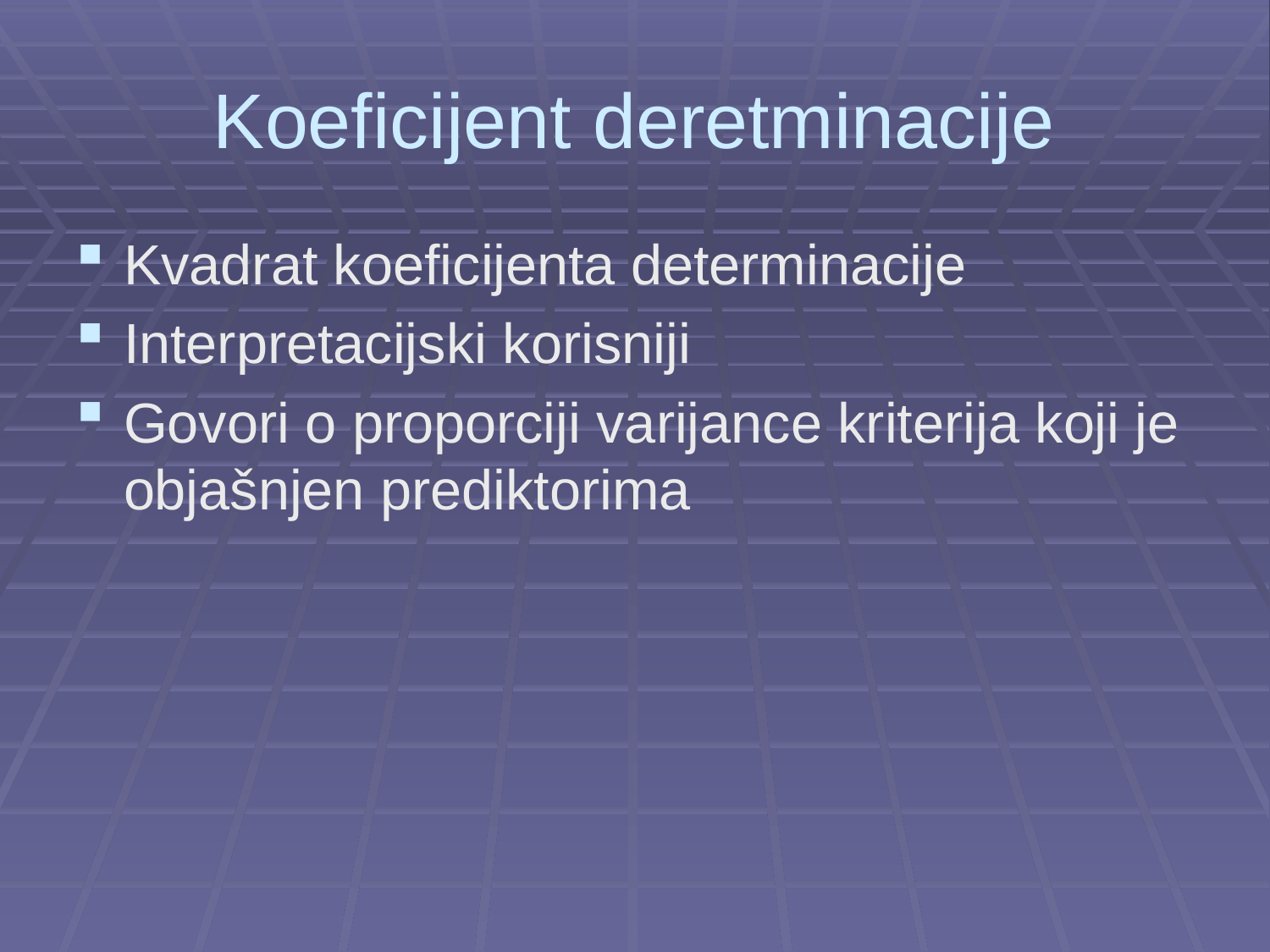

# Koeficijent deretminacije
Kvadrat koeficijenta determinacije
Interpretacijski korisniji
Govori o proporciji varijance kriterija koji je objašnjen prediktorima